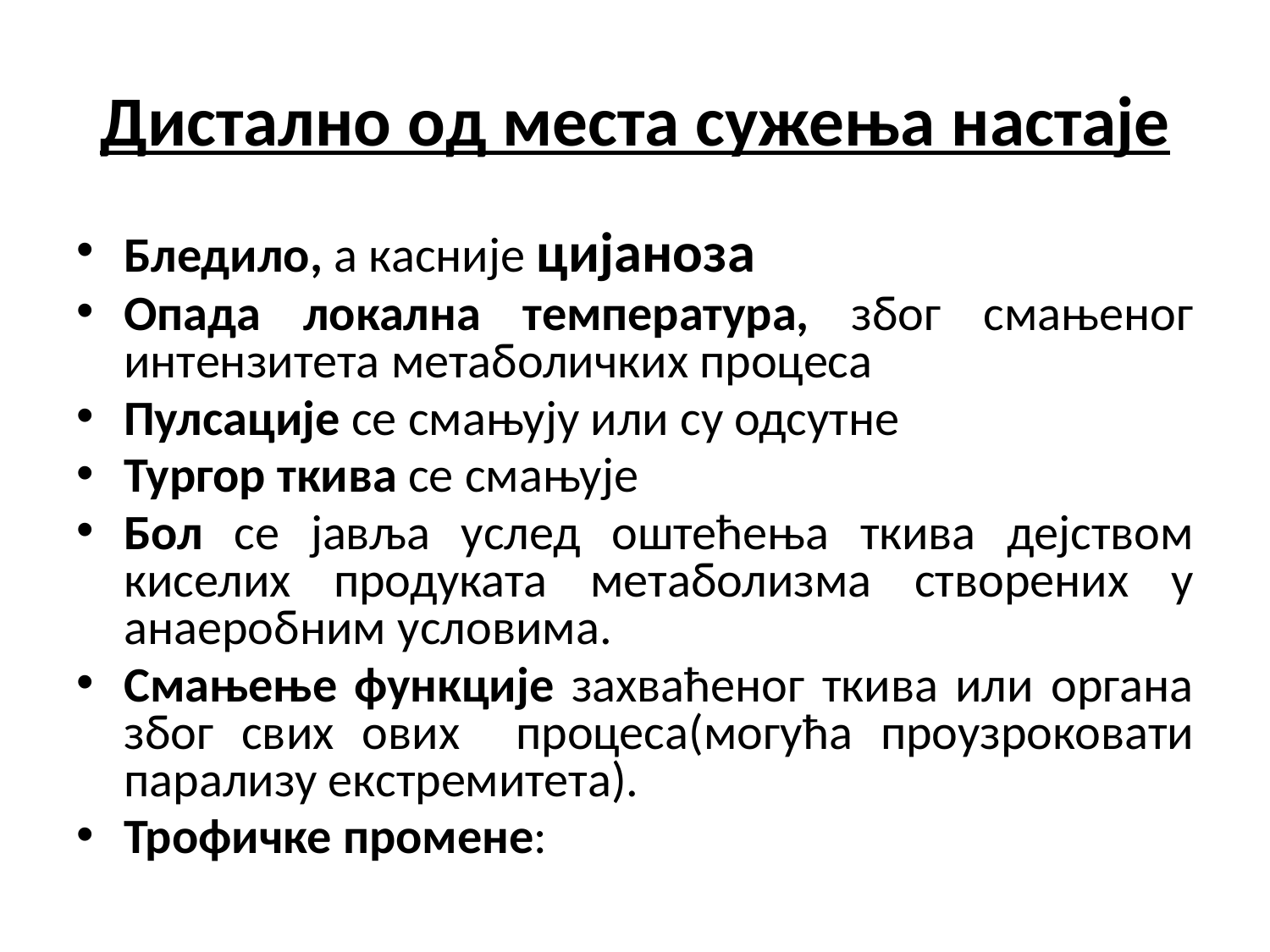

# Дистално од места сужења настаје
Бледило, а касније цијаноза
Опада локална температура, због смањеног интензитета метаболичких процеса
Пулсације се смањују или су одсутне
Тургор ткива се смањује
Бол се јавља услед оштећења ткива дејством киселих продуката метаболизма створених у анаеробним условима.
Смањење функције захваћеног ткива или органа због свих ових  процеса(могућа проузроковати парализу екстремитета).
Трофичке промене: